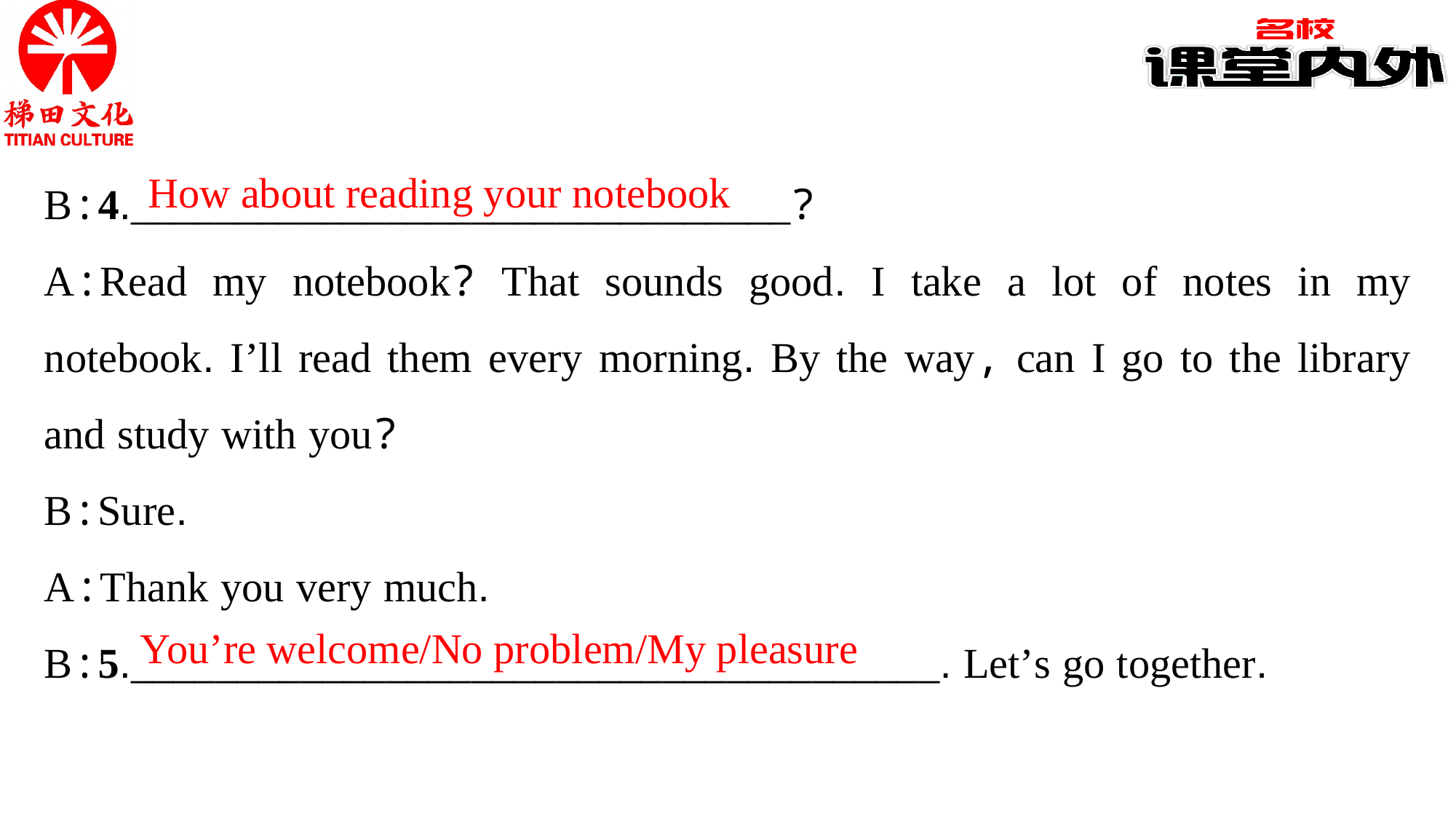

B:4._______________________________?
A:Read my notebook? That sounds good. I take a lot of notes in my notebook. I’ll read them every morning. By the way, can I go to the library and study with you?
B:Sure.
A:Thank you very much.
B:5.______________________________________. Let’s go together.
How about reading your notebook
You’re welcome/No problem/My pleasure